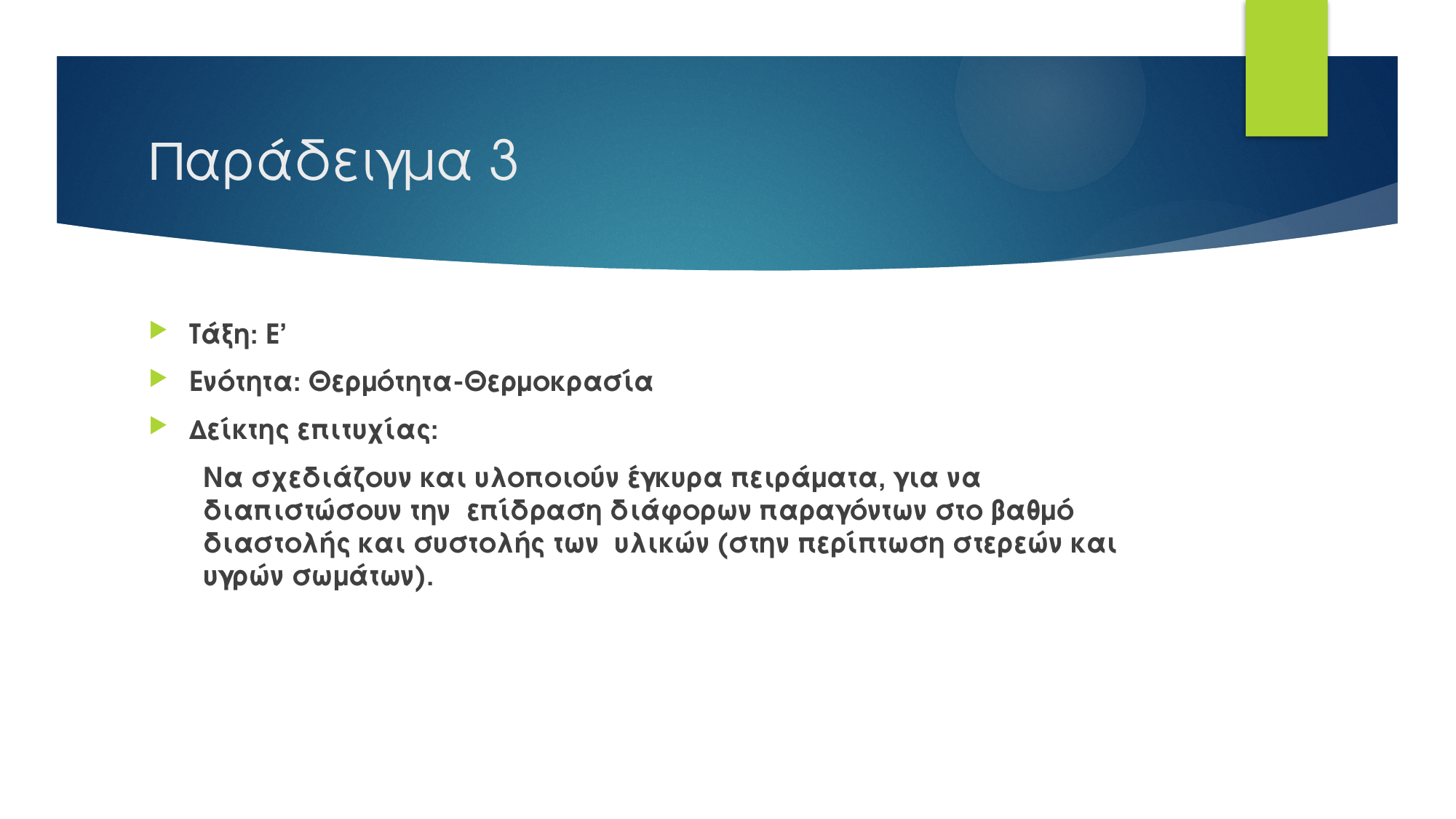

# Παράδειγμα 3
Τάξη: Ε’
Ενότητα: Θερμότητα-Θερμοκρασία
Δείκτης επιτυχίας:
Να σχεδιάζουν και υλοποιούν έγκυρα πειράματα, για να διαπιστώσουν την  επίδραση διάφορων παραγόντων στο βαθμό διαστολής και συστολής των  υλικών (στην περίπτωση στερεών και υγρών σωμάτων).